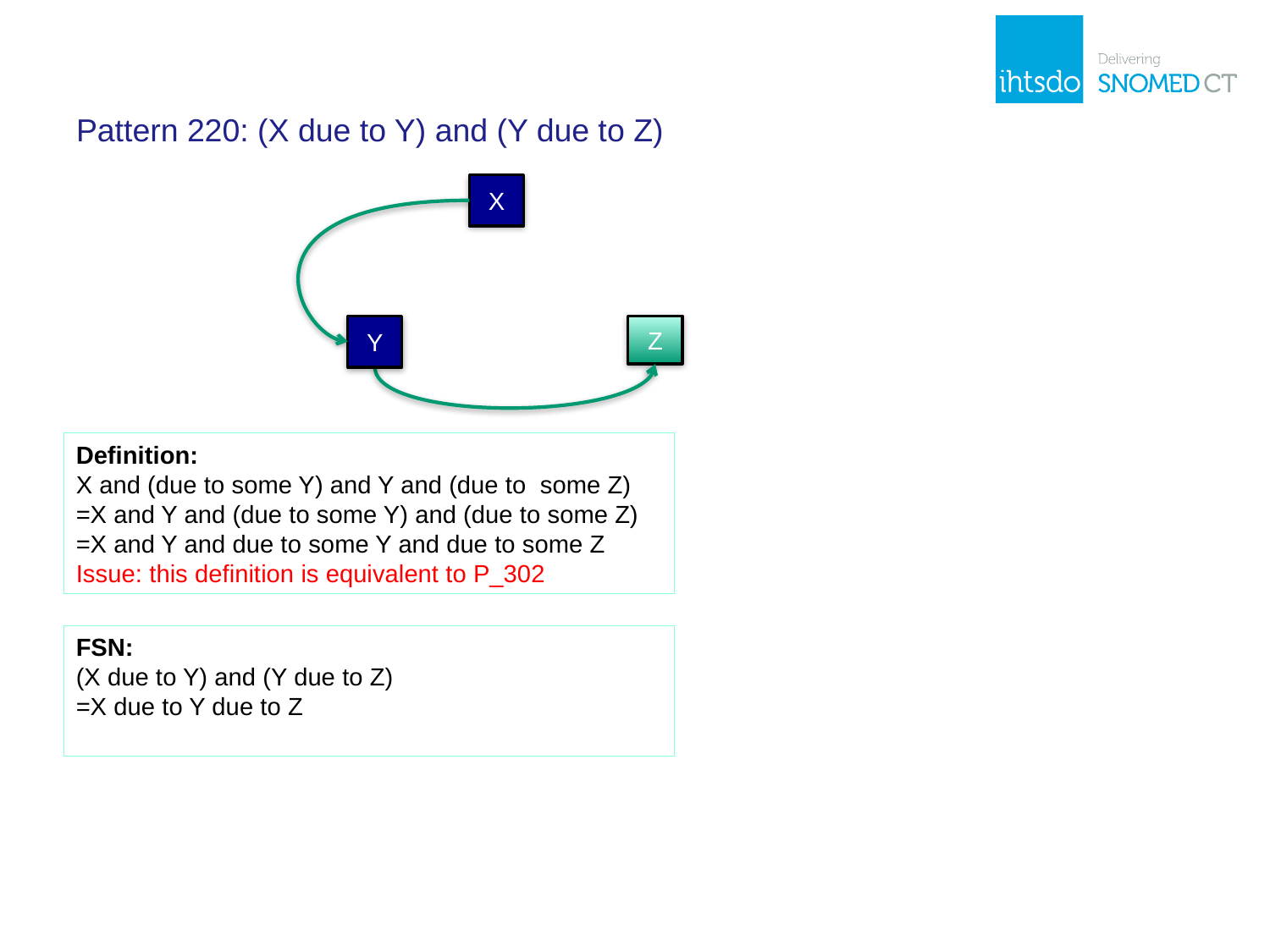

# Pattern 220: (X due to Y) and (Y due to Z)
X
Y
Z
Definition:
X and (due to some Y) and Y and (due to  some Z)
=X and Y and (due to some Y) and (due to some Z)
=X and Y and due to some Y and due to some Z
Issue: this definition is equivalent to P_302
FSN:
(X due to Y) and (Y due to Z)
=X due to Y due to Z